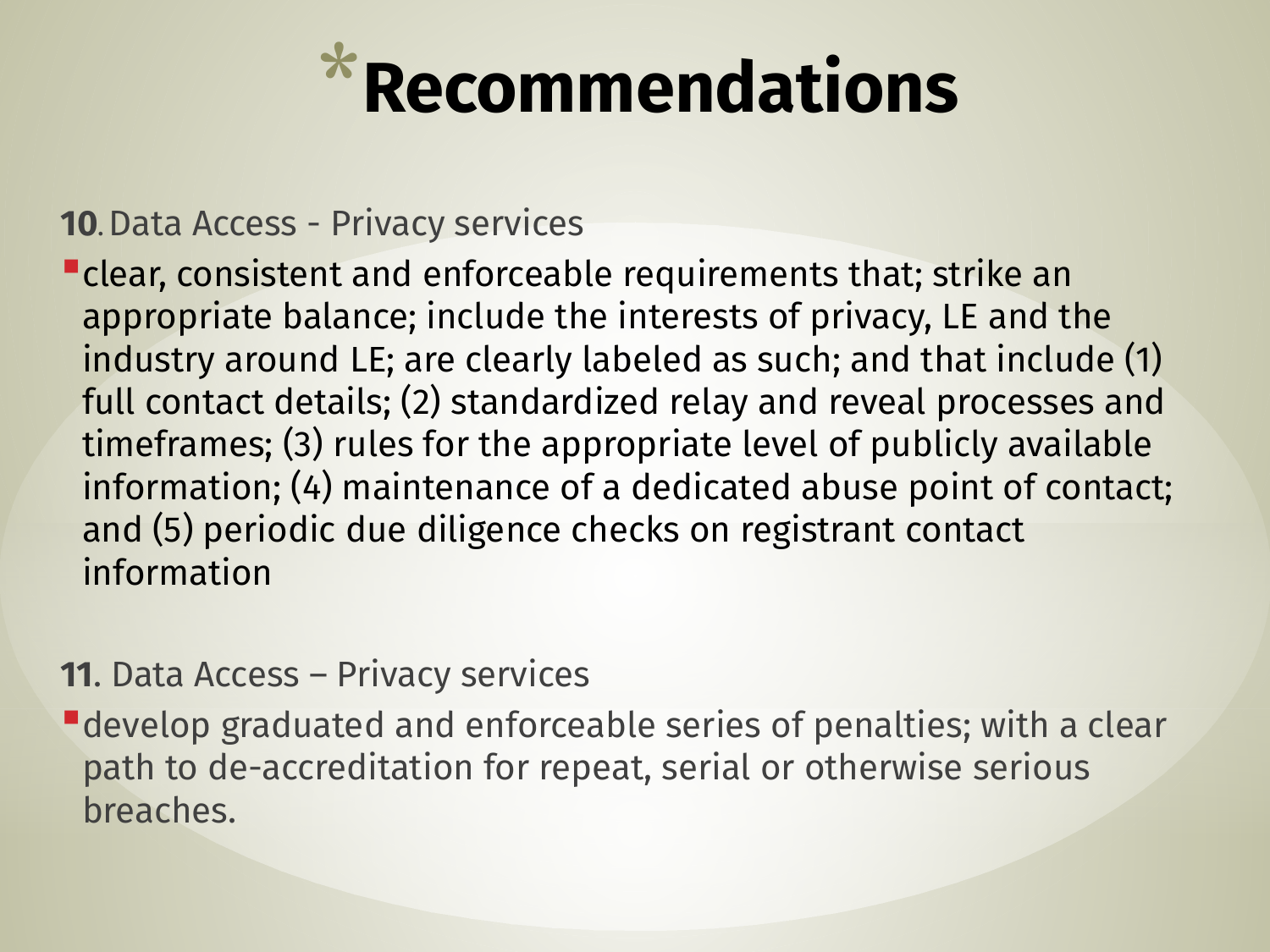

# Recommendations
10. Data Access - Privacy services
clear, consistent and enforceable requirements that; strike an appropriate balance; include the interests of privacy, LE and the industry around LE; are clearly labeled as such; and that include (1) full contact details; (2) standardized relay and reveal processes and timeframes; (3) rules for the appropriate level of publicly available information; (4) maintenance of a dedicated abuse point of contact; and (5) periodic due diligence checks on registrant contact information

11. Data Access – Privacy services
develop graduated and enforceable series of penalties; with a clear path to de-accreditation for repeat, serial or otherwise serious breaches.